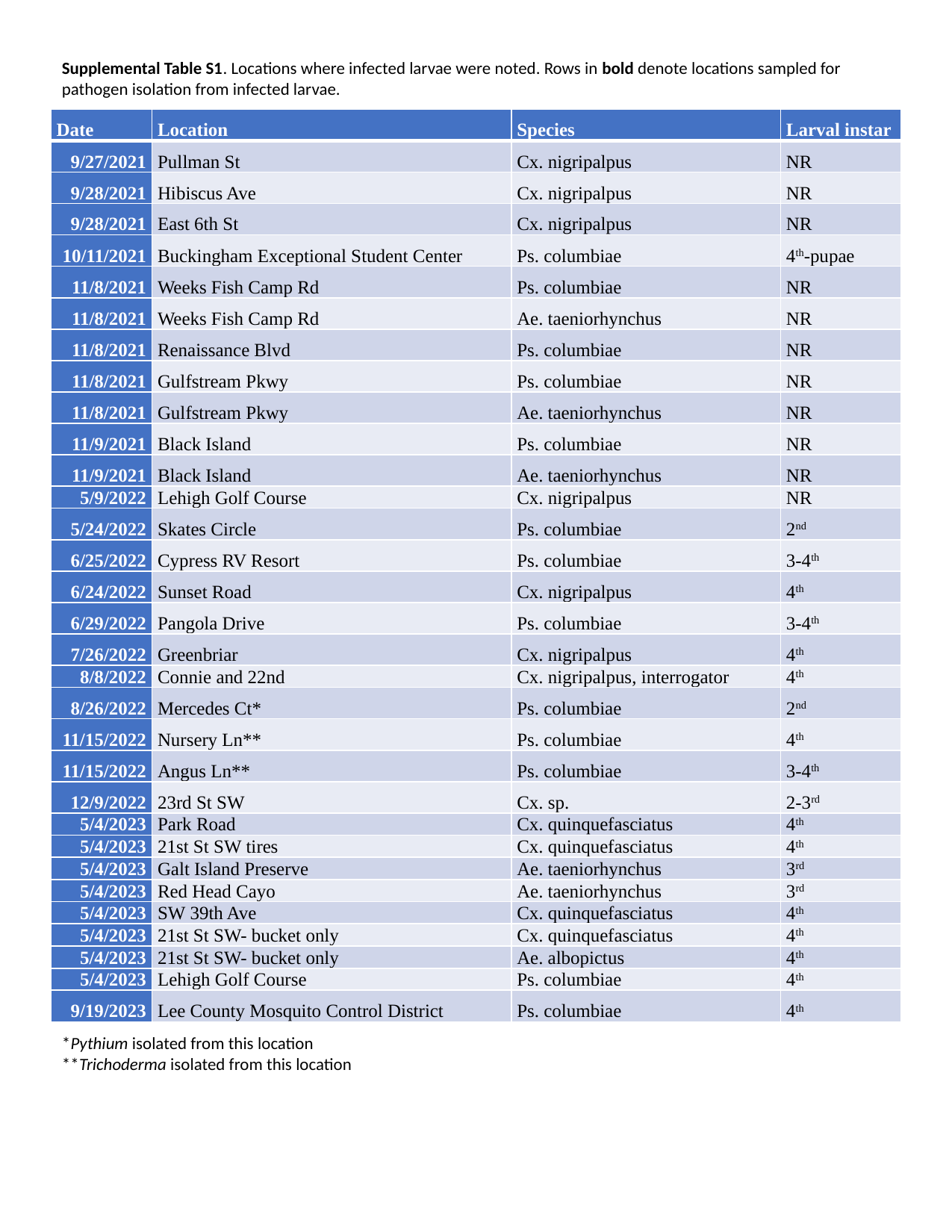

Supplemental Table S1. Locations where infected larvae were noted. Rows in bold denote locations sampled for pathogen isolation from infected larvae.

*Pythium isolated from this location
**Trichoderma isolated from this location

| Date | Location | Species | Larval instar |
| --- | --- | --- | --- |
| 9/27/2021 | Pullman St | Cx. nigripalpus | NR |
| 9/28/2021 | Hibiscus Ave | Cx. nigripalpus | NR |
| 9/28/2021 | East 6th St | Cx. nigripalpus | NR |
| 10/11/2021 | Buckingham Exceptional Student Center | Ps. columbiae | 4th-pupae |
| 11/8/2021 | Weeks Fish Camp Rd | Ps. columbiae | NR |
| 11/8/2021 | Weeks Fish Camp Rd | Ae. taeniorhynchus | NR |
| 11/8/2021 | Renaissance Blvd | Ps. columbiae | NR |
| 11/8/2021 | Gulfstream Pkwy | Ps. columbiae | NR |
| 11/8/2021 | Gulfstream Pkwy | Ae. taeniorhynchus | NR |
| 11/9/2021 | Black Island | Ps. columbiae | NR |
| 11/9/2021 | Black Island | Ae. taeniorhynchus | NR |
| 5/9/2022 | Lehigh Golf Course | Cx. nigripalpus | NR |
| 5/24/2022 | Skates Circle | Ps. columbiae | 2nd |
| 6/25/2022 | Cypress RV Resort | Ps. columbiae | 3-4th |
| 6/24/2022 | Sunset Road | Cx. nigripalpus | 4th |
| 6/29/2022 | Pangola Drive | Ps. columbiae | 3-4th |
| 7/26/2022 | Greenbriar | Cx. nigripalpus | 4th |
| 8/8/2022 | Connie and 22nd | Cx. nigripalpus, interrogator | 4th |
| 8/26/2022 | Mercedes Ct\* | Ps. columbiae | 2nd |
| 11/15/2022 | Nursery Ln\*\* | Ps. columbiae | 4th |
| 11/15/2022 | Angus Ln\*\* | Ps. columbiae | 3-4th |
| 12/9/2022 | 23rd St SW | Cx. sp. | 2-3rd |
| 5/4/2023 | Park Road | Cx. quinquefasciatus | 4th |
| 5/4/2023 | 21st St SW tires | Cx. quinquefasciatus | 4th |
| 5/4/2023 | Galt Island Preserve | Ae. taeniorhynchus | 3rd |
| 5/4/2023 | Red Head Cayo | Ae. taeniorhynchus | 3rd |
| 5/4/2023 | SW 39th Ave | Cx. quinquefasciatus | 4th |
| 5/4/2023 | 21st St SW- bucket only | Cx. quinquefasciatus | 4th |
| 5/4/2023 | 21st St SW- bucket only | Ae. albopictus | 4th |
| 5/4/2023 | Lehigh Golf Course | Ps. columbiae | 4th |
| 9/19/2023 | Lee County Mosquito Control District | Ps. columbiae | 4th |